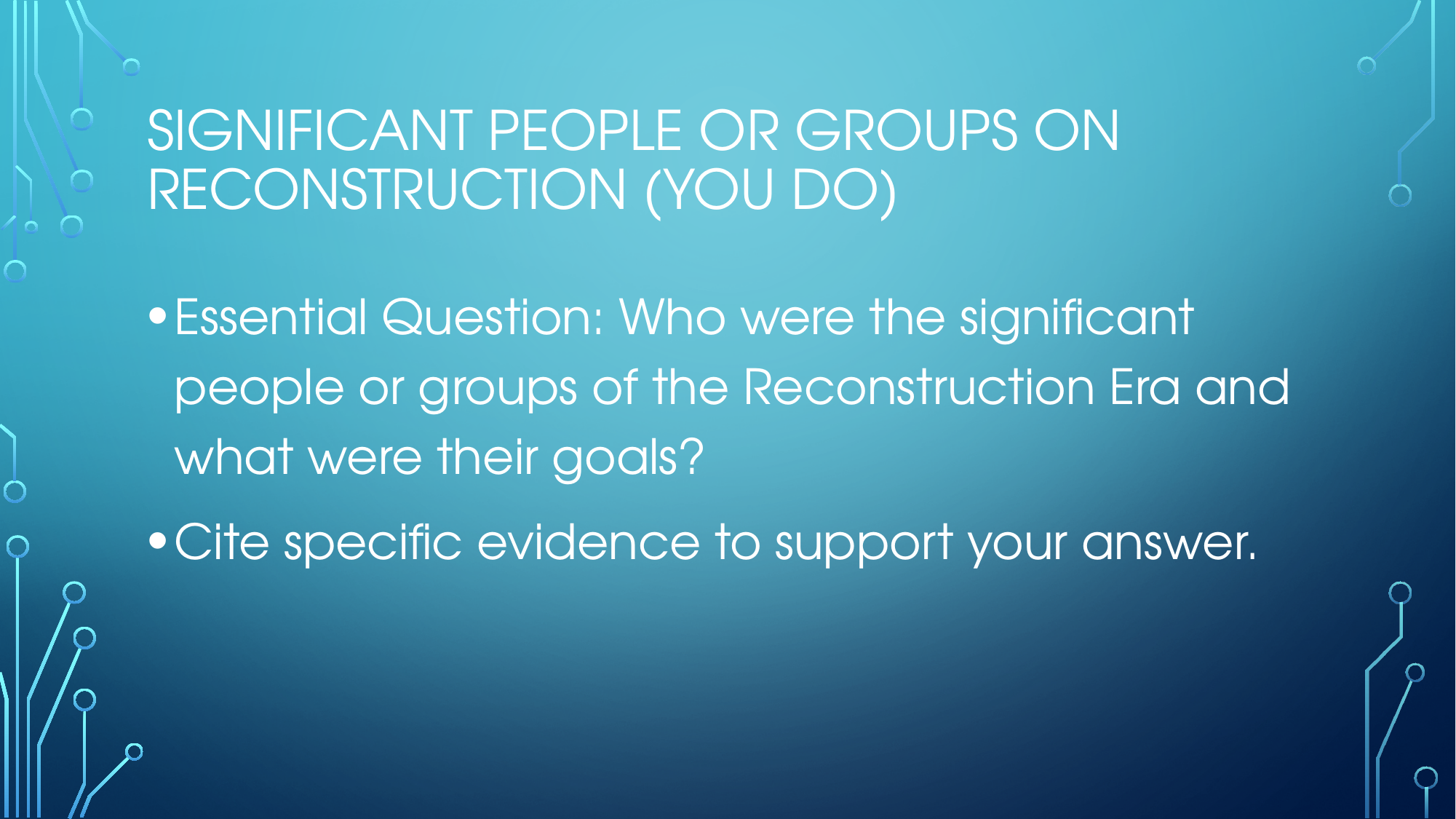

# Significant People or Groups on Reconstruction (You Do)
Essential Question: Who were the significant people or groups of the Reconstruction Era and what were their goals?
Cite specific evidence to support your answer.